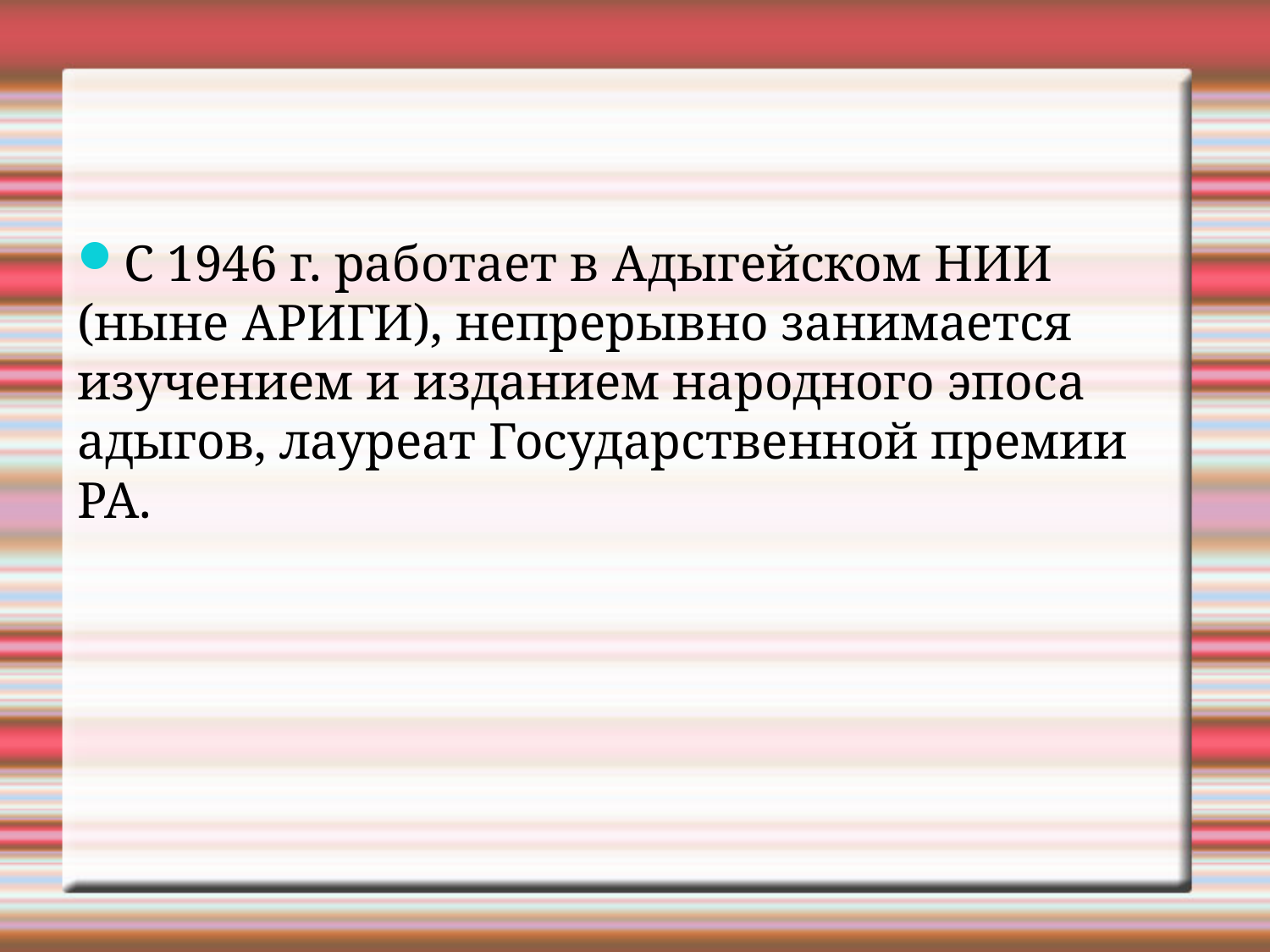

С 1946 г. работает в Адыгейском НИИ (ныне АРИГИ), непрерывно занимается изучением и изданием народного эпоса адыгов, лауреат Государственной премии РА.